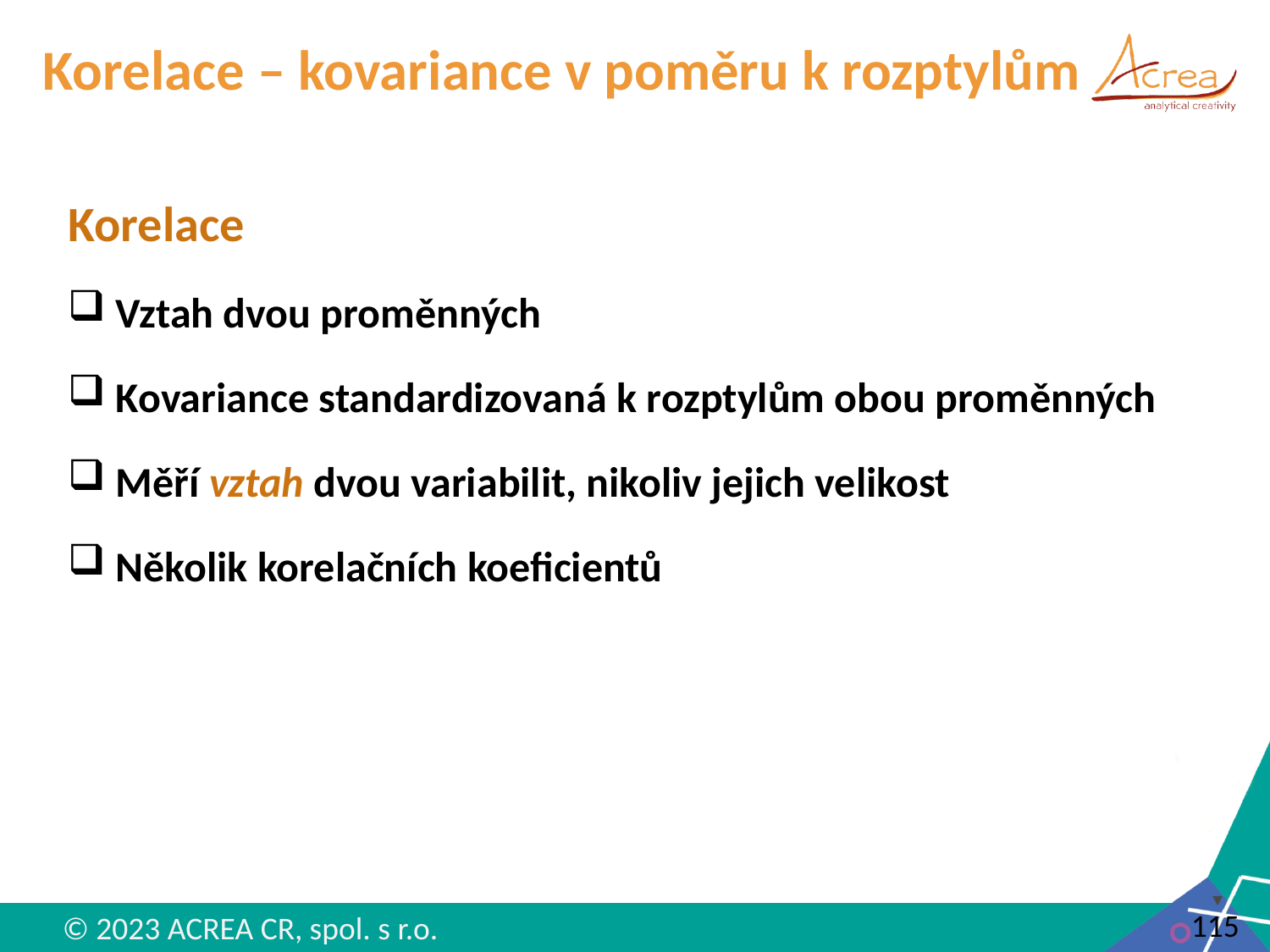

# Korelace – kovariance v poměru k rozptylům
Korelace
Vztah dvou proměnných
Kovariance standardizovaná k rozptylům obou proměnných
Měří vztah dvou variabilit, nikoliv jejich velikost
Několik korelačních koeficientů
115